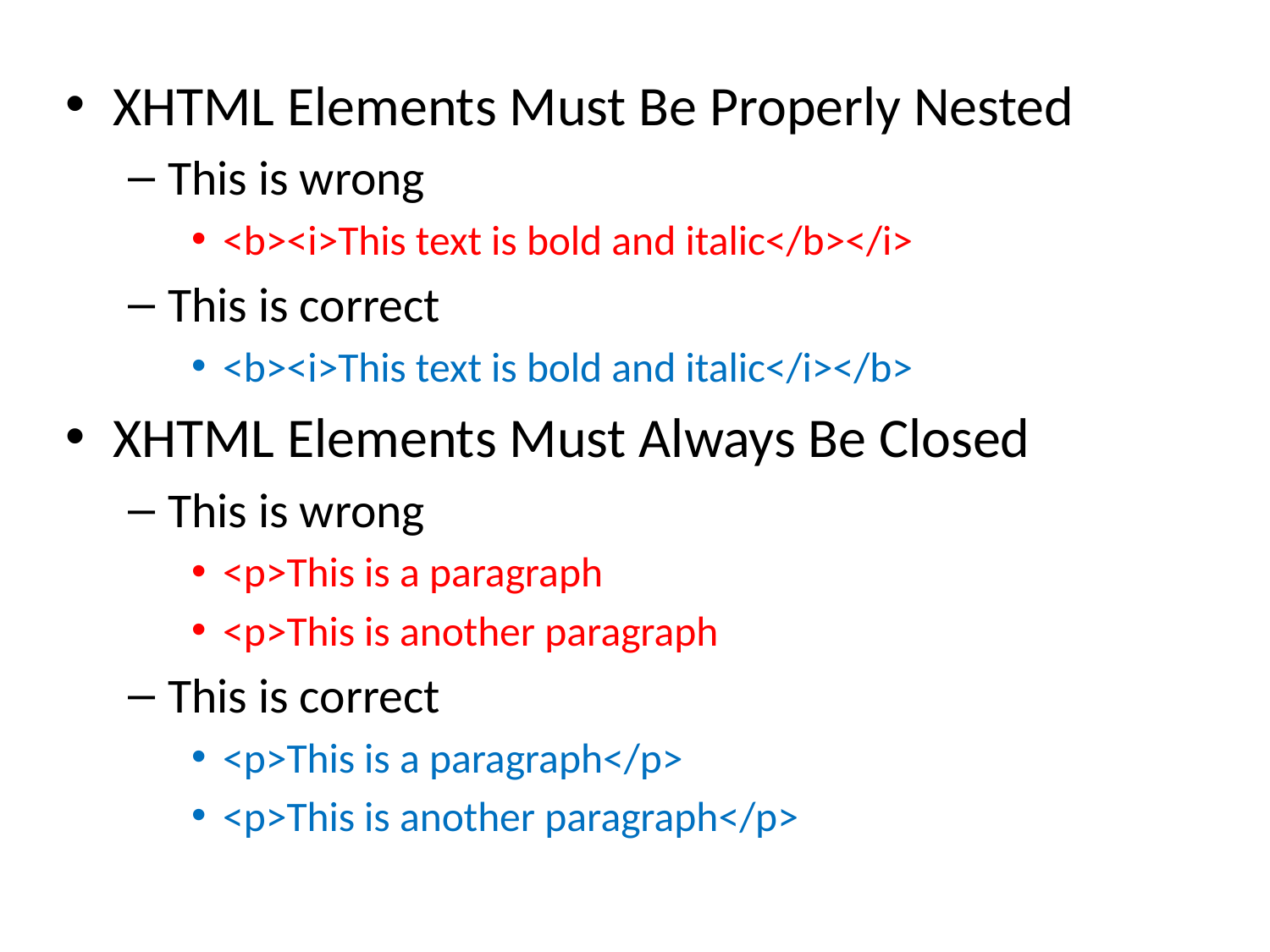

XHTML Elements Must Be Properly Nested
This is wrong
<b><i>This text is bold and italic</b></i>
This is correct
<b><i>This text is bold and italic</i></b>
XHTML Elements Must Always Be Closed
This is wrong
<p>This is a paragraph
<p>This is another paragraph
This is correct
<p>This is a paragraph</p>
<p>This is another paragraph</p>